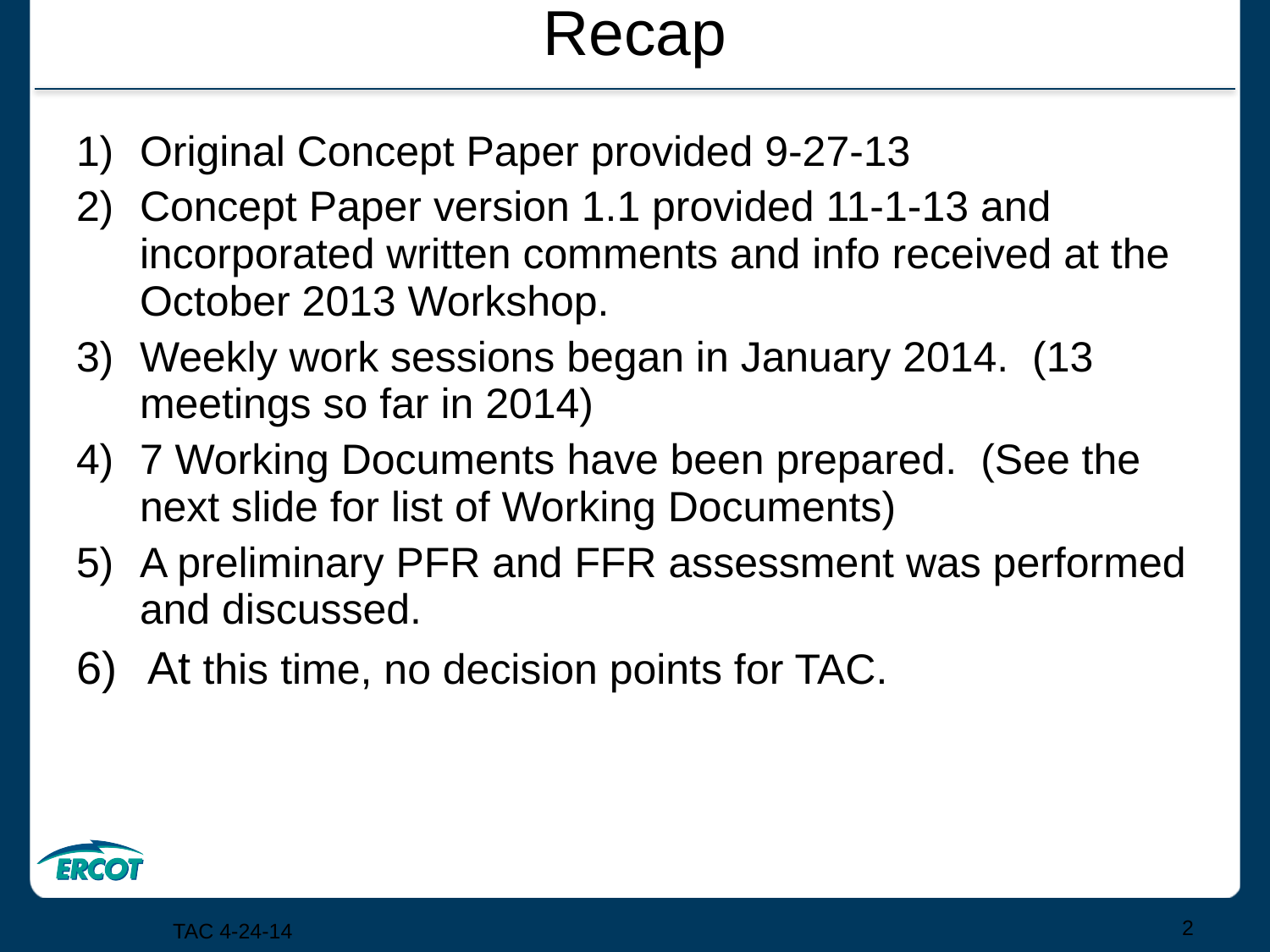

# Recap
Original Concept Paper provided 9-27-13
Concept Paper version 1.1 provided 11-1-13 and incorporated written comments and info received at the October 2013 Workshop.
Weekly work sessions began in January 2014.  (13 meetings so far in 2014)
7 Working Documents have been prepared.  (See the next slide for list of Working Documents)
A preliminary PFR and FFR assessment was performed and discussed.
At this time, no decision points for TAC.

2
TAC 4-24-14